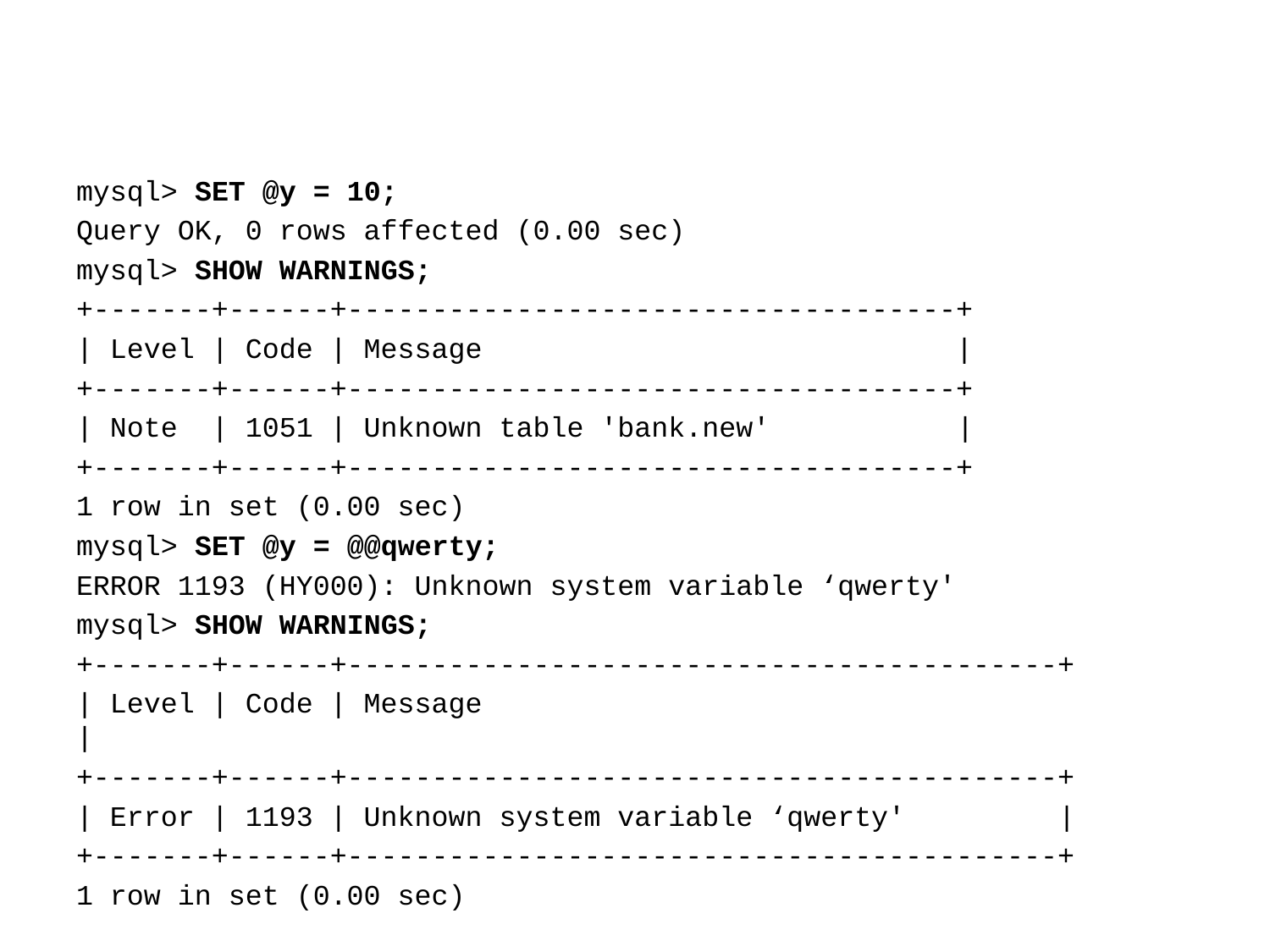

#
mysql> SET @y = 10;
Query OK, 0 rows affected (0.00 sec)
mysql> SHOW WARNINGS;
+-------+------+------------------------------------+
| Level | Code | Message                            |
+-------+------+------------------------------------+
| Note  | 1051 | Unknown table 'bank.new'           |
+-------+------+------------------------------------+
1 row in set (0.00 sec)
mysql> SET @y = @@qwerty;
ERROR 1193 (HY000): Unknown system variable ‘qwerty'
mysql> SHOW WARNINGS;
+-------+------+------------------------------------------+
| Level | Code | Message                                          |
+-------+------+------------------------------------------+
| Error | 1193 | Unknown system variable ‘qwerty'         |
+-------+------+------------------------------------------+
1 row in set (0.00 sec)